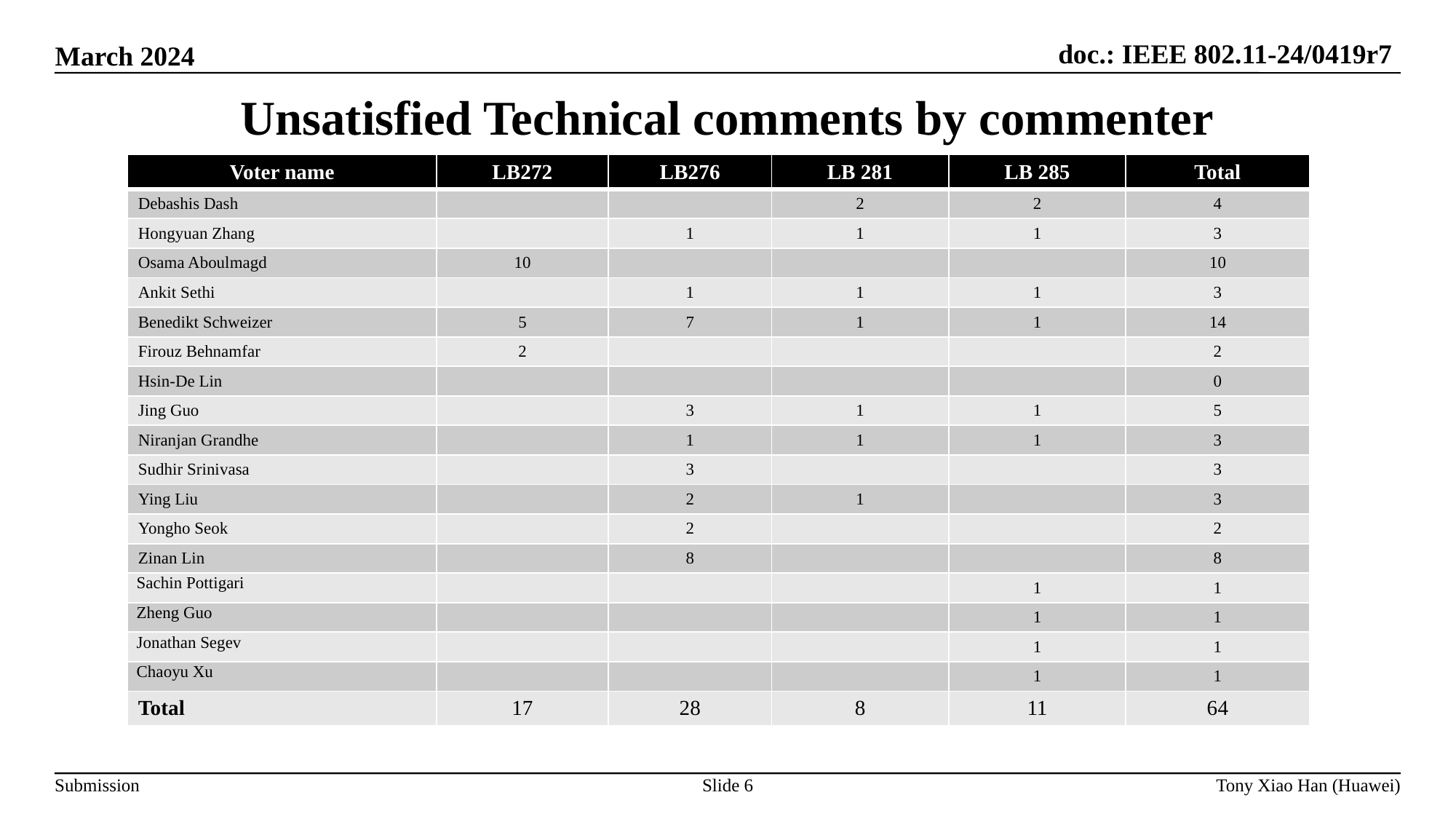

# Unsatisfied Technical comments by commenter
| Voter name | LB272 | LB276 | LB 281 | LB 285 | Total |
| --- | --- | --- | --- | --- | --- |
| Debashis Dash |  |  | 2 | 2 | 4 |
| Hongyuan Zhang |  | 1 | 1 | 1 | 3 |
| Osama Aboulmagd | 10 |  |  |  | 10 |
| Ankit Sethi |  | 1 | 1 | 1 | 3 |
| Benedikt Schweizer | 5 | 7 | 1 | 1 | 14 |
| Firouz Behnamfar | 2 |  |  |  | 2 |
| Hsin-De Lin |  |  |  |  | 0 |
| Jing Guo |  | 3 | 1 | 1 | 5 |
| Niranjan Grandhe |  | 1 | 1 | 1 | 3 |
| Sudhir Srinivasa |  | 3 |  |  | 3 |
| Ying Liu |  | 2 | 1 |  | 3 |
| Yongho Seok |  | 2 |  |  | 2 |
| Zinan Lin |  | 8 |  |  | 8 |
| Sachin Pottigari |  |  |  | 1 | 1 |
| Zheng Guo |  |  |  | 1 | 1 |
| Jonathan Segev |  |  |  | 1 | 1 |
| Chaoyu Xu |  |  |  | 1 | 1 |
| Total | 17 | 28 | 8 | 11 | 64 |